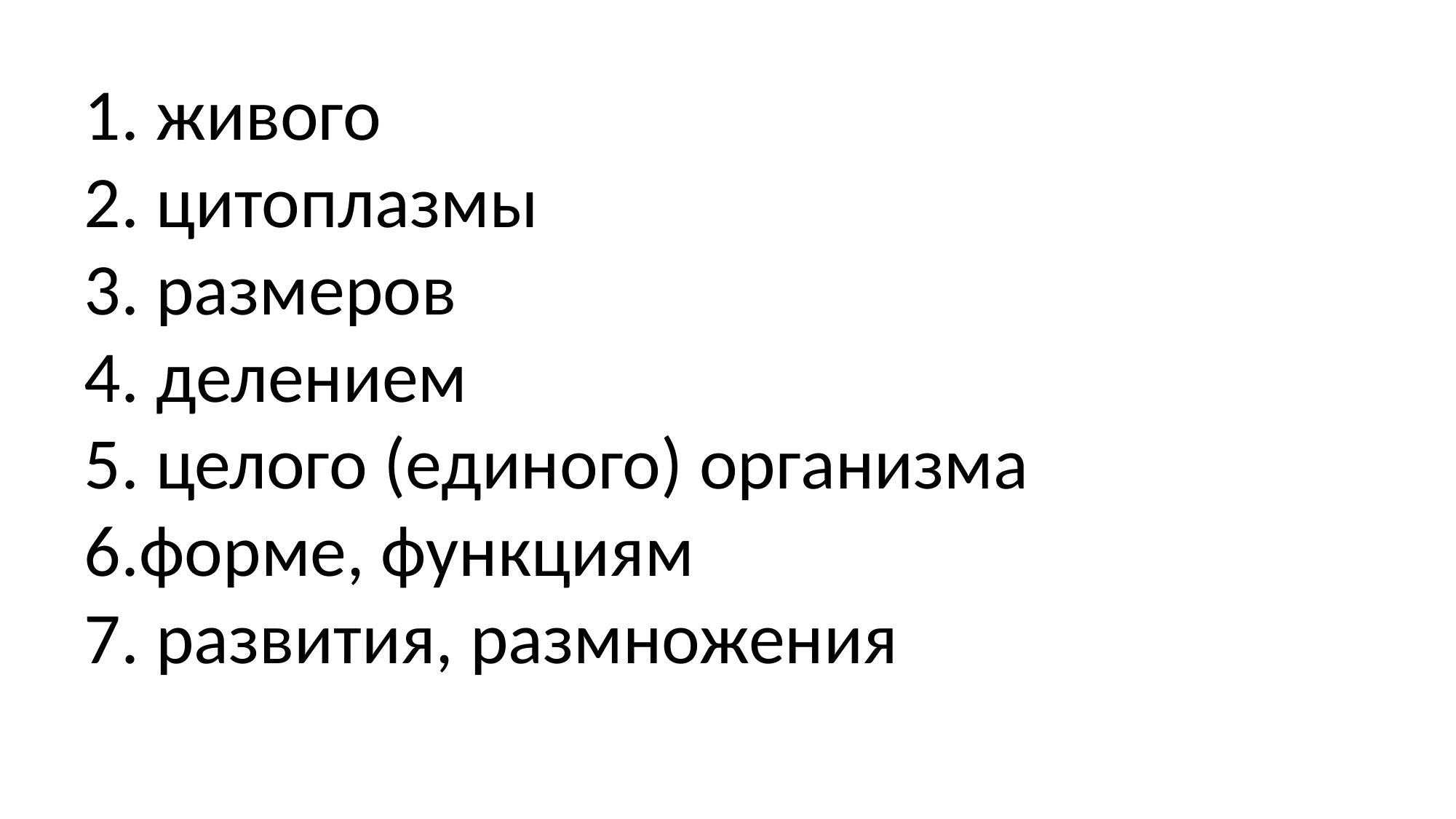

1. живого
2. цитоплазмы
3. размеров
4. делением
5. целого (единого) организма
6.форме, функциям
7. развития, размножения